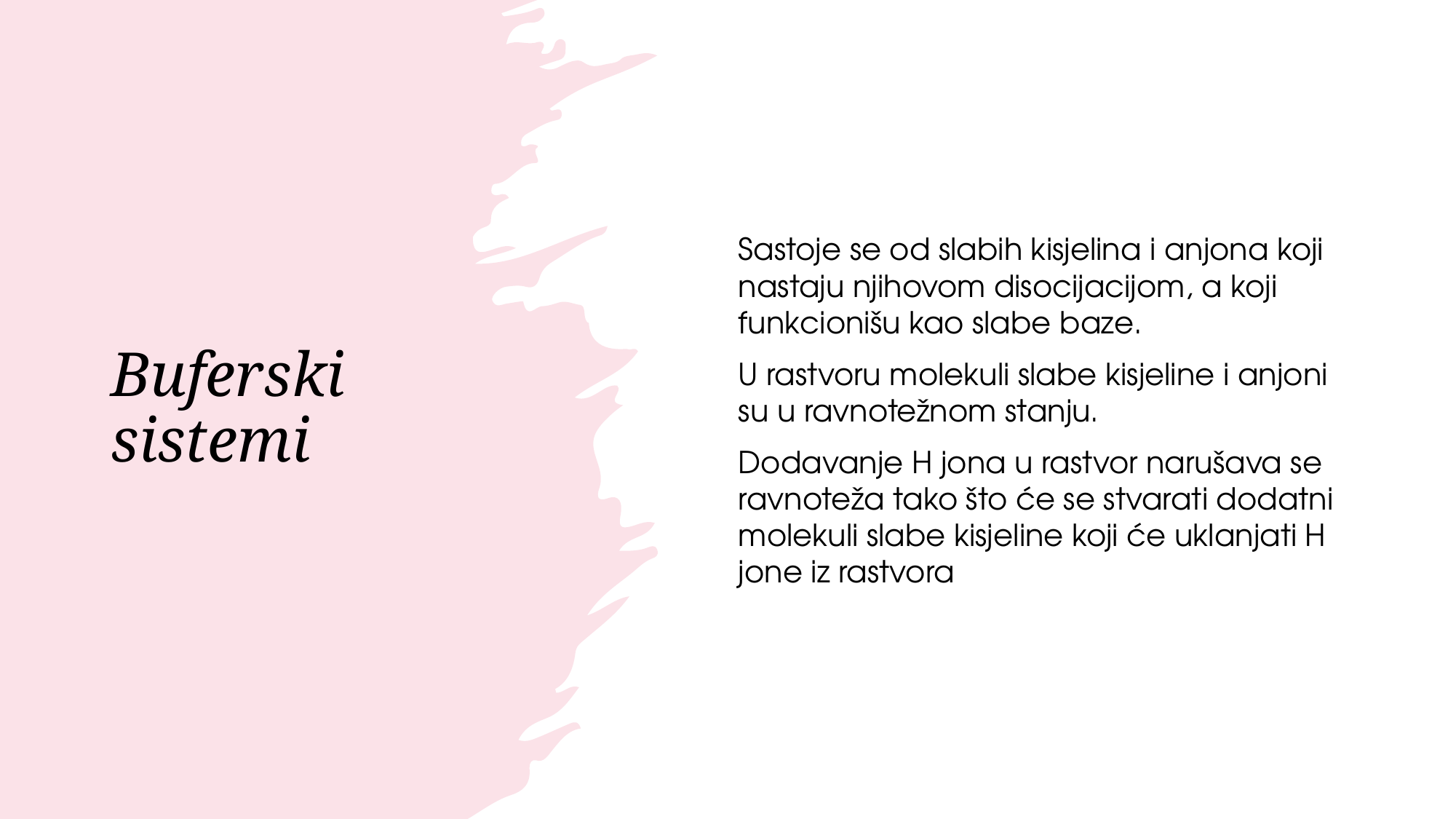

# Buferski sistemi
Sastoje se od slabih kisjelina i anjona koji nastaju njihovom disocijacijom, a koji funkcionišu kao slabe baze.
U rastvoru molekuli slabe kisjeline i anjoni su u ravnotežnom stanju.
Dodavanje H jona u rastvor narušava se ravnoteža tako što će se stvarati dodatni molekuli slabe kisjeline koji će uklanjati H jone iz rastvora